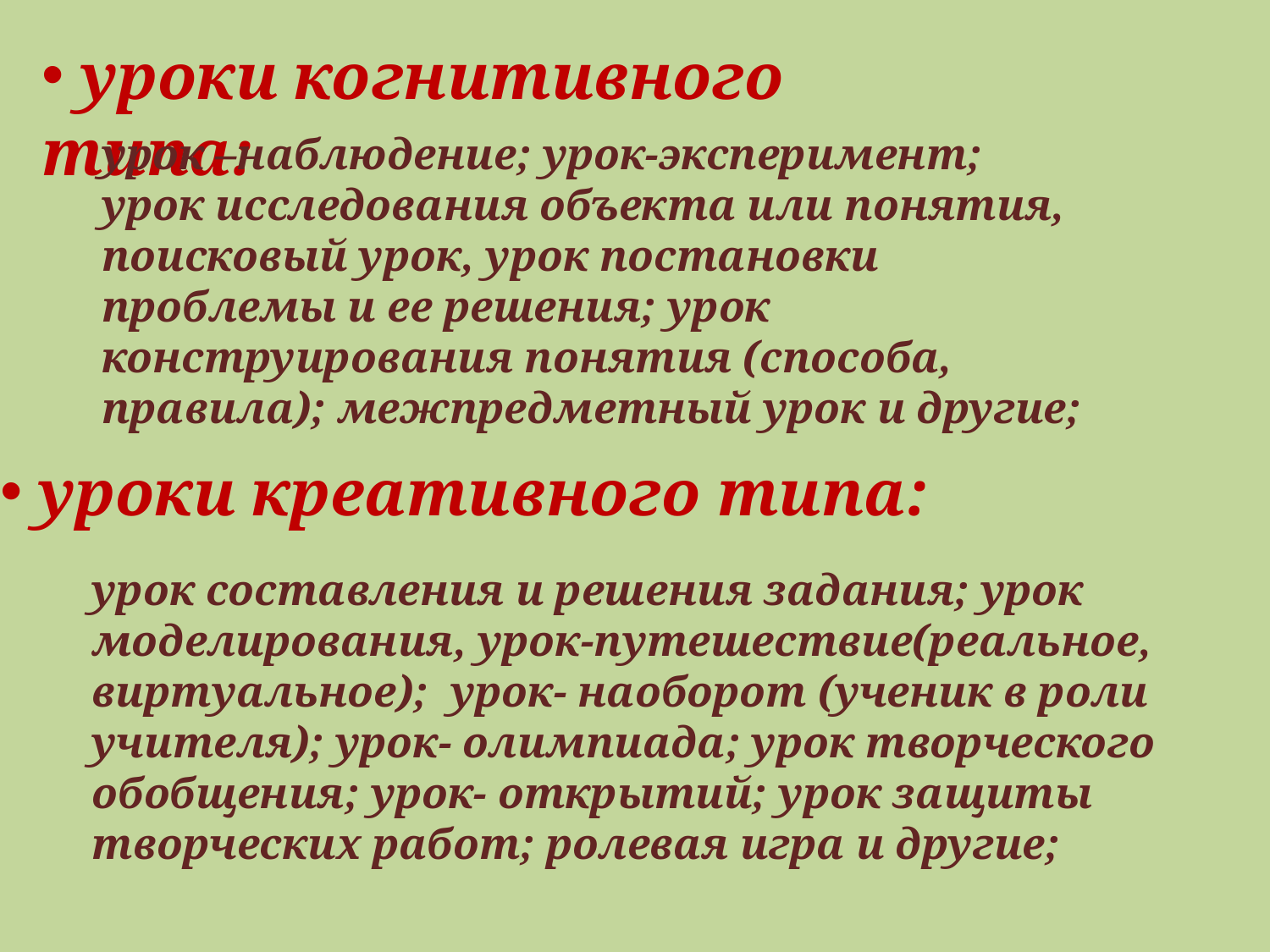

уроки когнитивного типа:
урок –наблюдение; урок-эксперимент; урок исследования объекта или понятия, поисковый урок, урок постановки проблемы и ее решения; урок конструирования понятия (способа, правила); межпредметный урок и другие;
 уроки креативного типа:
урок составления и решения задания; урок моделирования, урок-путешествие(реальное, виртуальное);  урок- наоборот (ученик в роли учителя); урок- олимпиада; урок творческого обобщения; урок- открытий; урок защиты творческих работ; ролевая игра и другие;